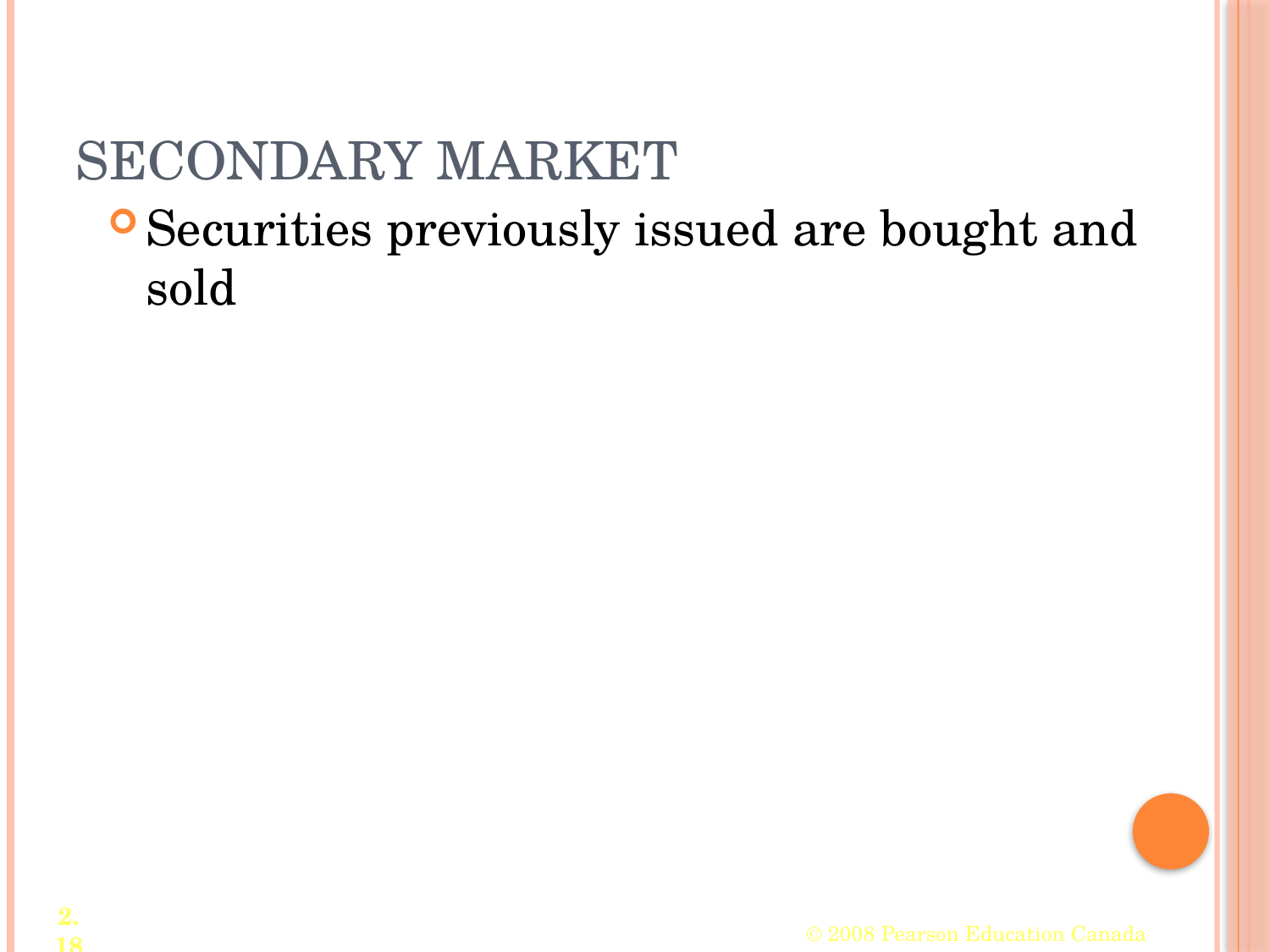

# Secondary market
Securities previously issued are bought and sold

2.18

© 2008 Pearson Education Canada